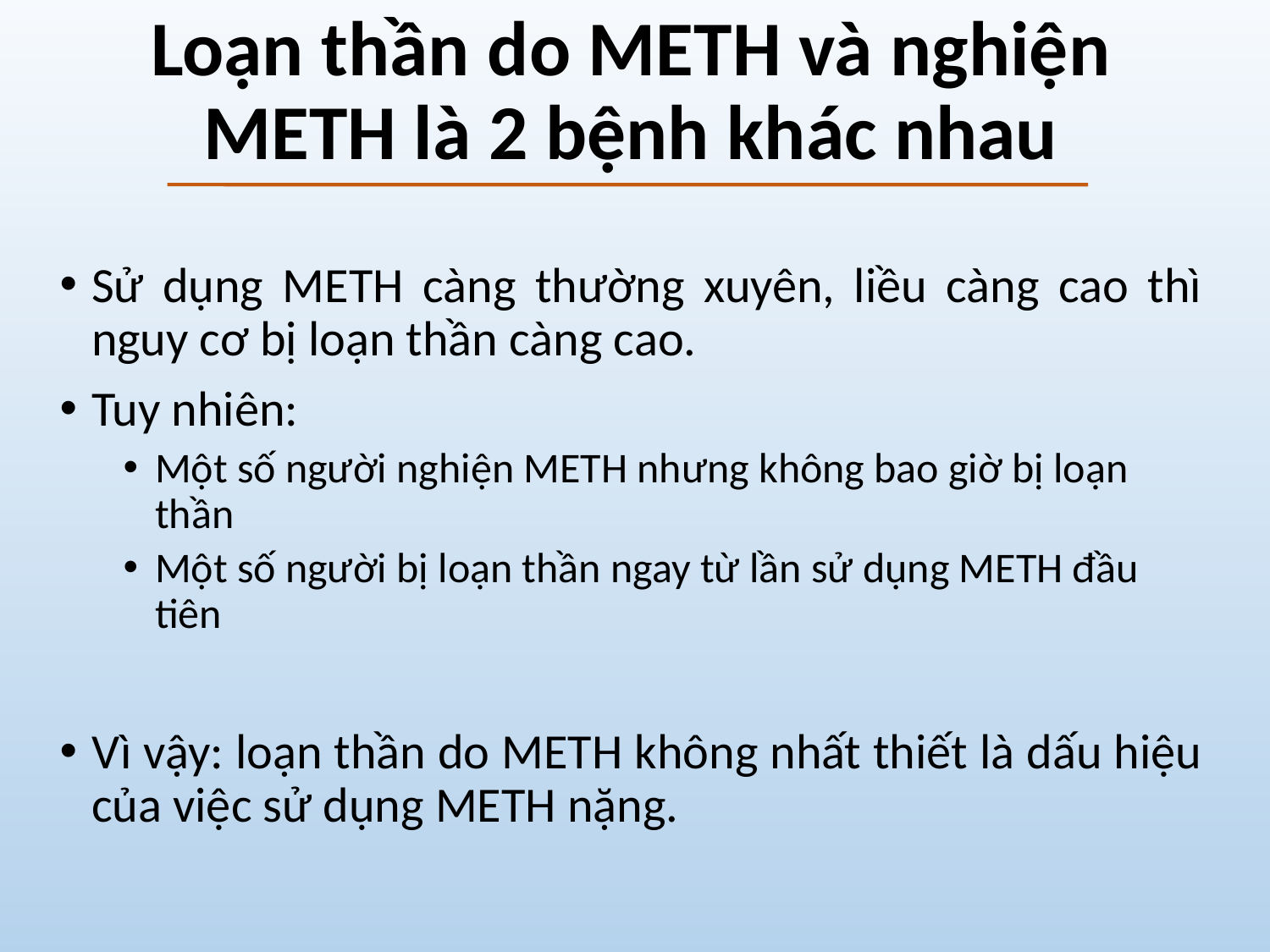

# Loạn thần do METH và nghiện METH là 2 bệnh khác nhau
Sử dụng METH càng thường xuyên, liều càng cao thì nguy cơ bị loạn thần càng cao.
Tuy nhiên:
Một số người nghiện METH nhưng không bao giờ bị loạn thần
Một số người bị loạn thần ngay từ lần sử dụng METH đầu tiên

Vì vậy: loạn thần do METH không nhất thiết là dấu hiệu của việc sử dụng METH nặng.